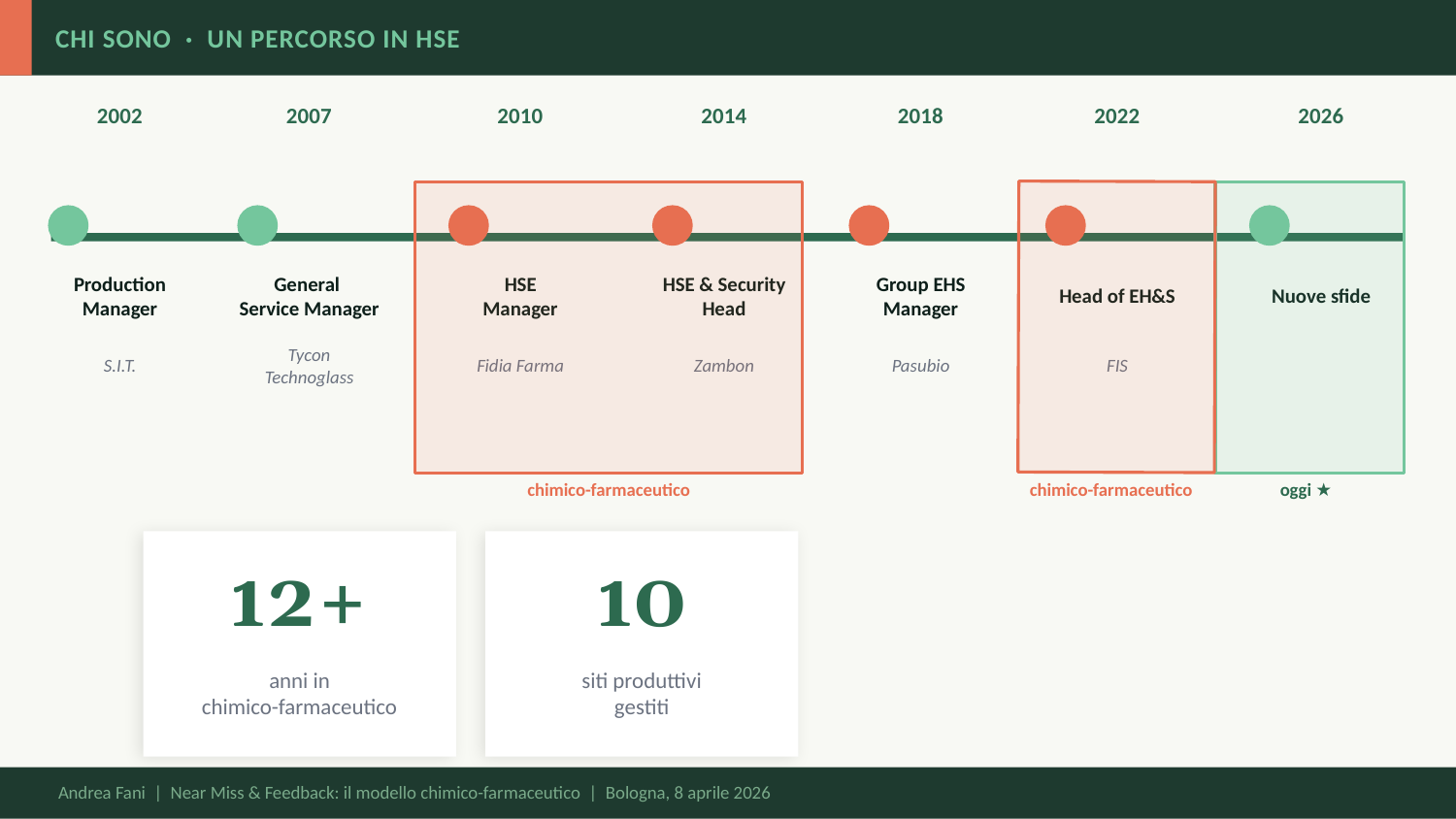

CHI SONO  ·  UN PERCORSO IN HSE
2002
2007
2010
2014
2018
2022
2026

Production
Manager
General
Service Manager
HSE
Manager
HSE & Security
Head
Group EHS
Manager
Head of EH&S
Nuove sfide
S.I.T.
Tycon
Technoglass
Fidia Farma
Zambon
Pasubio
FIS
chimico-farmaceutico
chimico-farmaceutico
oggi ★

12+
10
anni in
chimico-farmaceutico
siti produttivi
gestiti

Andrea Fani  |  Near Miss & Feedback: il modello chimico-farmaceutico  |  Bologna, 8 aprile 2026